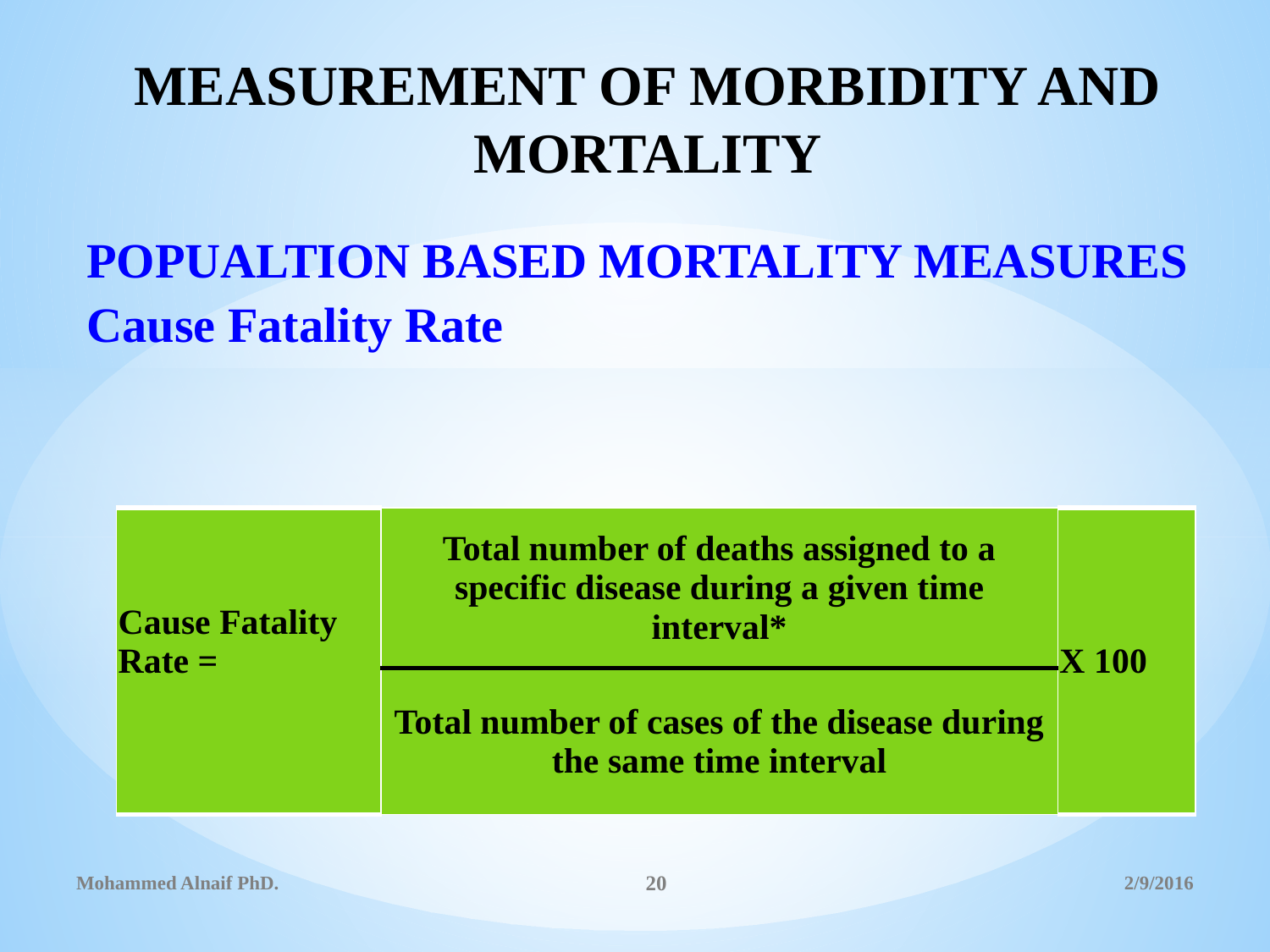

# MEASUREMENT OF MORBIDITY AND MORTALITY
POPUALTION BASED MORTALITY MEASURES
Cause Fatality Rate

| Cause Fatality Rate = | Total number of deaths assigned to a specific disease during a given time interval\* | X 100 |
| --- | --- | --- |
|  | Total number of cases of the disease during the same time interval |  |
Mohammed Alnaif PhD.
20
2/9/2016